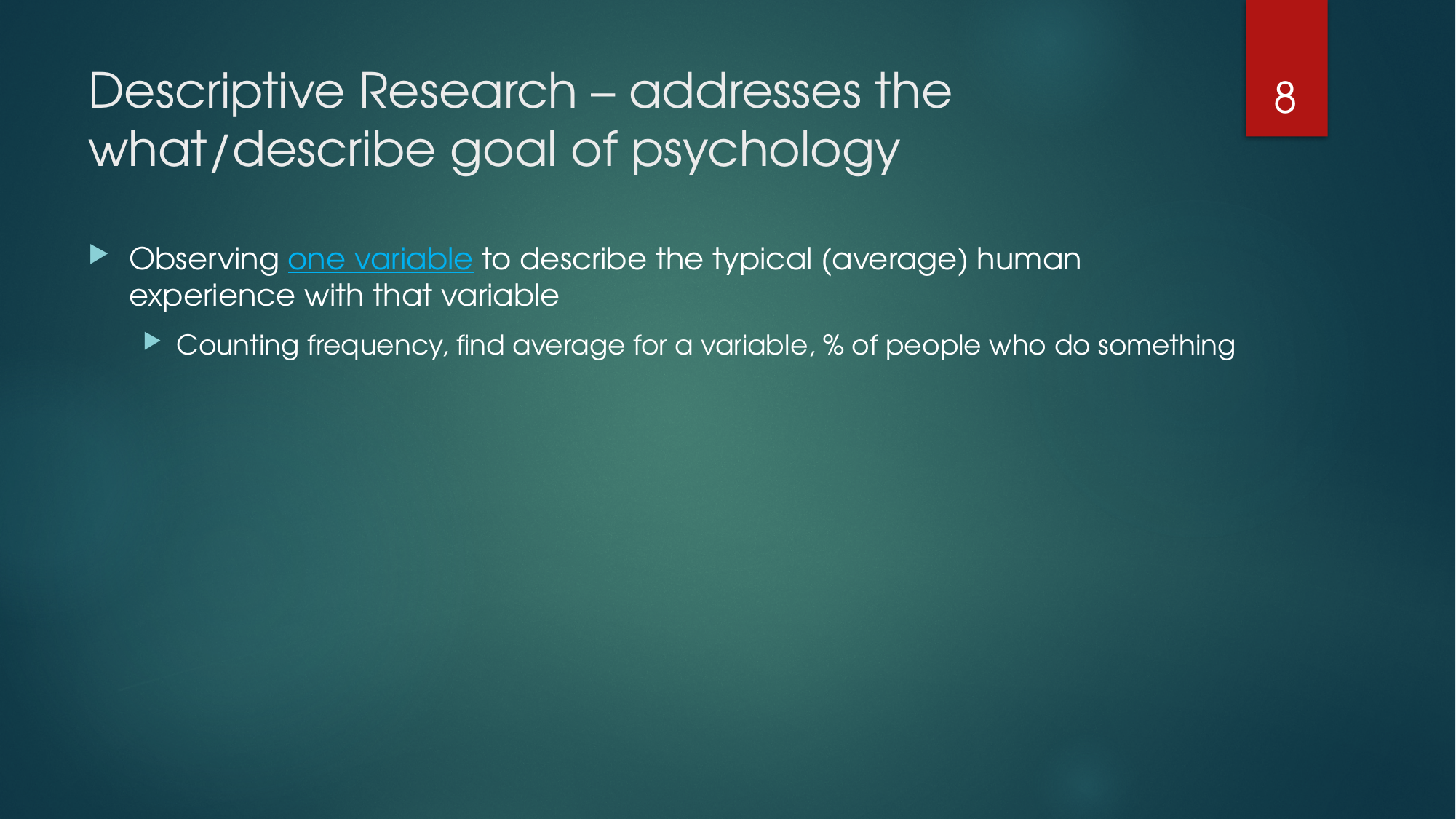

8
# Descriptive Research – addresses the what/describe goal of psychology
Observing one variable to describe the typical (average) human experience with that variable
Counting frequency, find average for a variable, % of people who do something